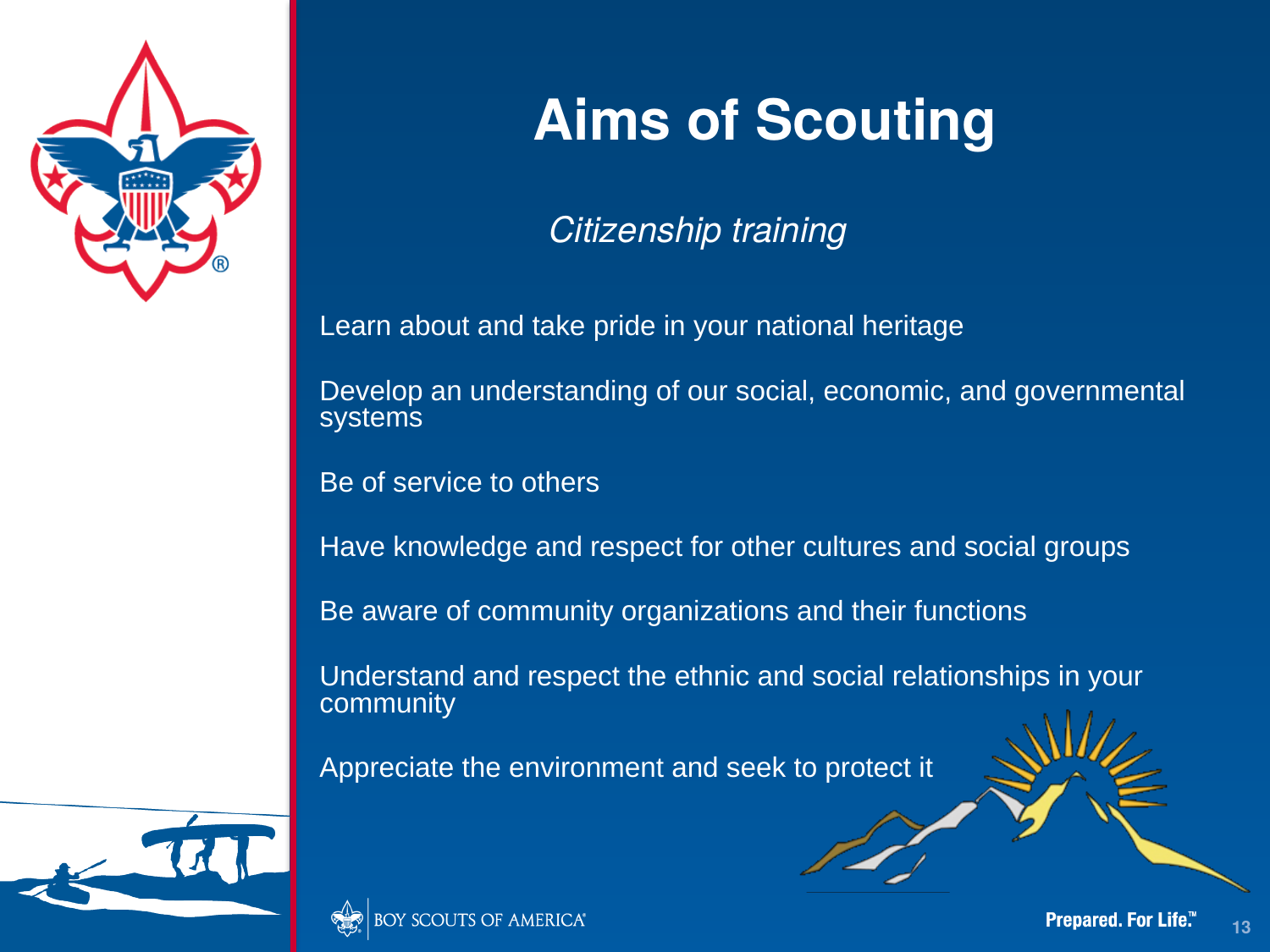

# Aims of Scouting
Citizenship training

Learn about and take pride in your national heritage

Develop an understanding of our social, economic, and governmental systems

Be of service to others

Have knowledge and respect for other cultures and social groups

Be aware of community organizations and their functions

Understand and respect the ethnic and social relationships in your community

Appreciate the environment and seek to protect it

13